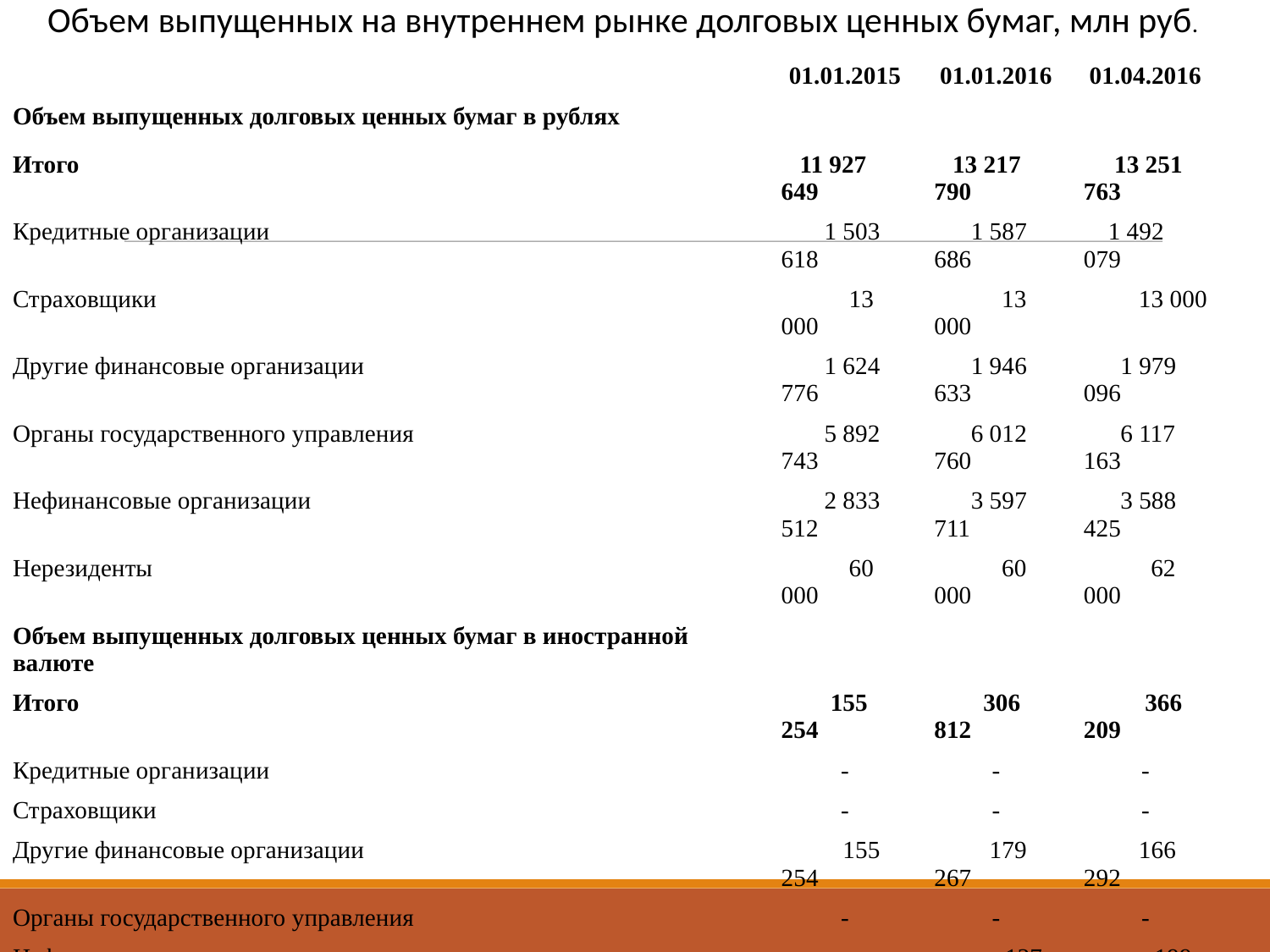

Объем выпущенных на внутреннем рынке долговых ценных бумаг, млн руб.
|  | 01.01.2015 | 01.01.2016 | 01.04.2016 |
| --- | --- | --- | --- |
| Объем выпущенных долговых ценных бумаг в рублях |  |  |  |
| Итого | 11 927 649 | 13 217 790 | 13 251 763 |
| Кредитные организации | 1 503 618 | 1 587 686 | 1 492 079 |
| Страховщики | 13 000 | 13 000 | 13 000 |
| Другие финансовые организации | 1 624 776 | 1 946 633 | 1 979 096 |
| Органы государственного управления | 5 892 743 | 6 012 760 | 6 117 163 |
| Нефинансовые организации | 2 833 512 | 3 597 711 | 3 588 425 |
| Нерезиденты | 60 000 | 60 000 | 62 000 |
| Объем выпущенных долговых ценных бумаг в иностранной валюте |  |  |  |
| Итого | 155 254 | 306 812 | 366 209 |
| Кредитные организации | - | - | - |
| Страховщики | - | - | - |
| Другие финансовые организации | 155 254 | 179 267 | 166 292 |
| Органы государственного управления | - | - | - |
| Нефинансовые организации | - | 127 545 | 199 917 |
| Нерезиденты | - | - | - |
| Объем выпущенных долговых ценных бумаг - Итого |  |  |  |
| Итого | 12 082 903 | 13 524 601 | 13 617 971 |
| Кредитные организации | 1 503 618 | 1 587 686 | 1 492 079 |
| Страховщики | 13 000 | 13 000 | 13 000 |
| Другие финансовые организации | 1 780 030 | 2 125 899 | 2 145 387 |
| Органы государственного управления | 5 892 743 | 6 012 760 | 6 117 163 |
| Нефинансовые организации | 2 833 512 | 3 725 256 | 3 788 342 |
| Нерезиденты | 60 000 | 60 000 | 62 000 |
|  |  |  |  |
| Источник. http://www.cbr.ru/statistics/?PrtId=sec\_st |  |  |  |